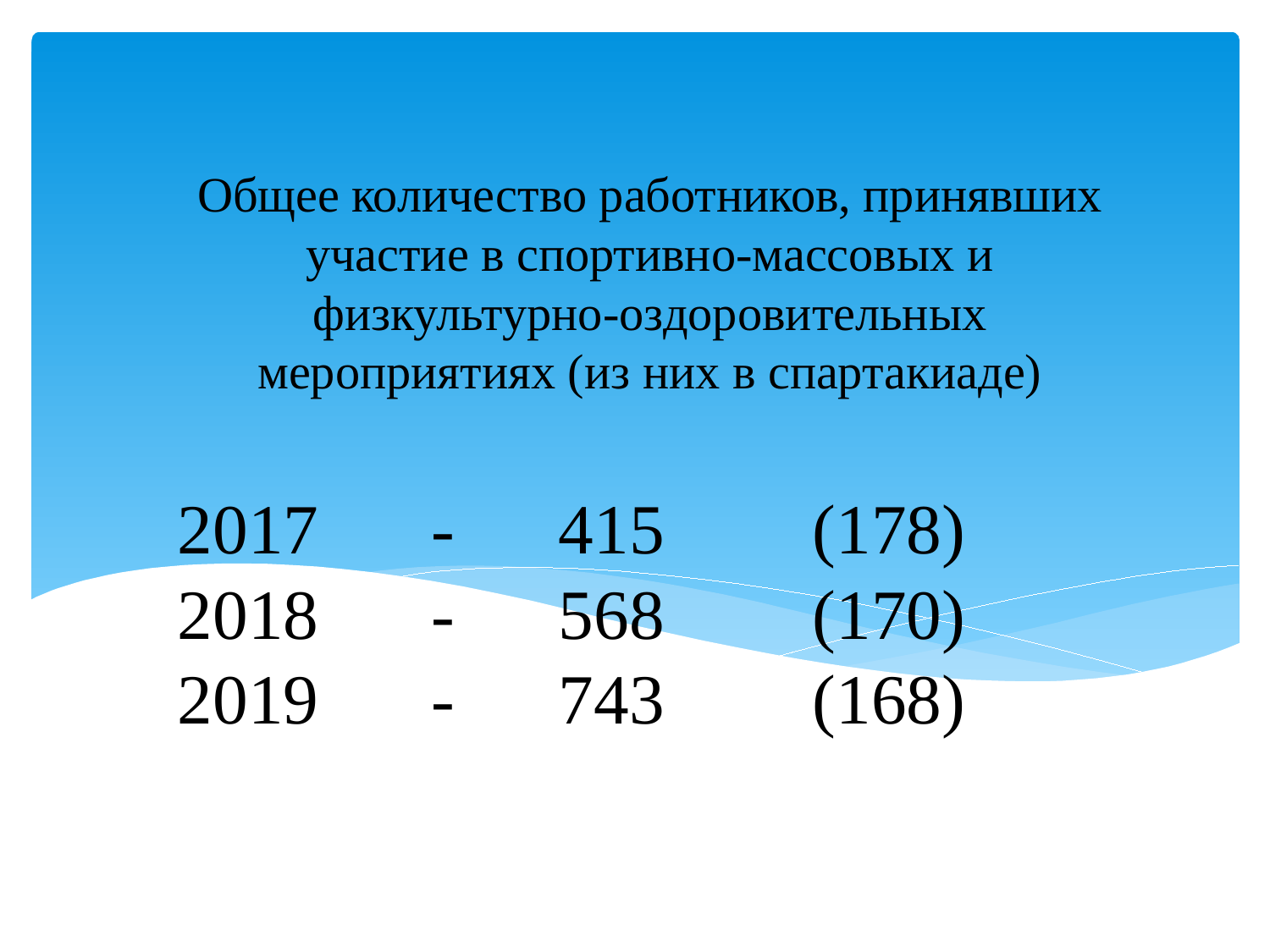

Общее количество работников, принявших участие в спортивно-массовых и физкультурно-оздоровительных мероприятиях (из них в спартакиаде)

2017	-	415		(178)
2018	-	568		(170)
2019	-	743		(168)

#